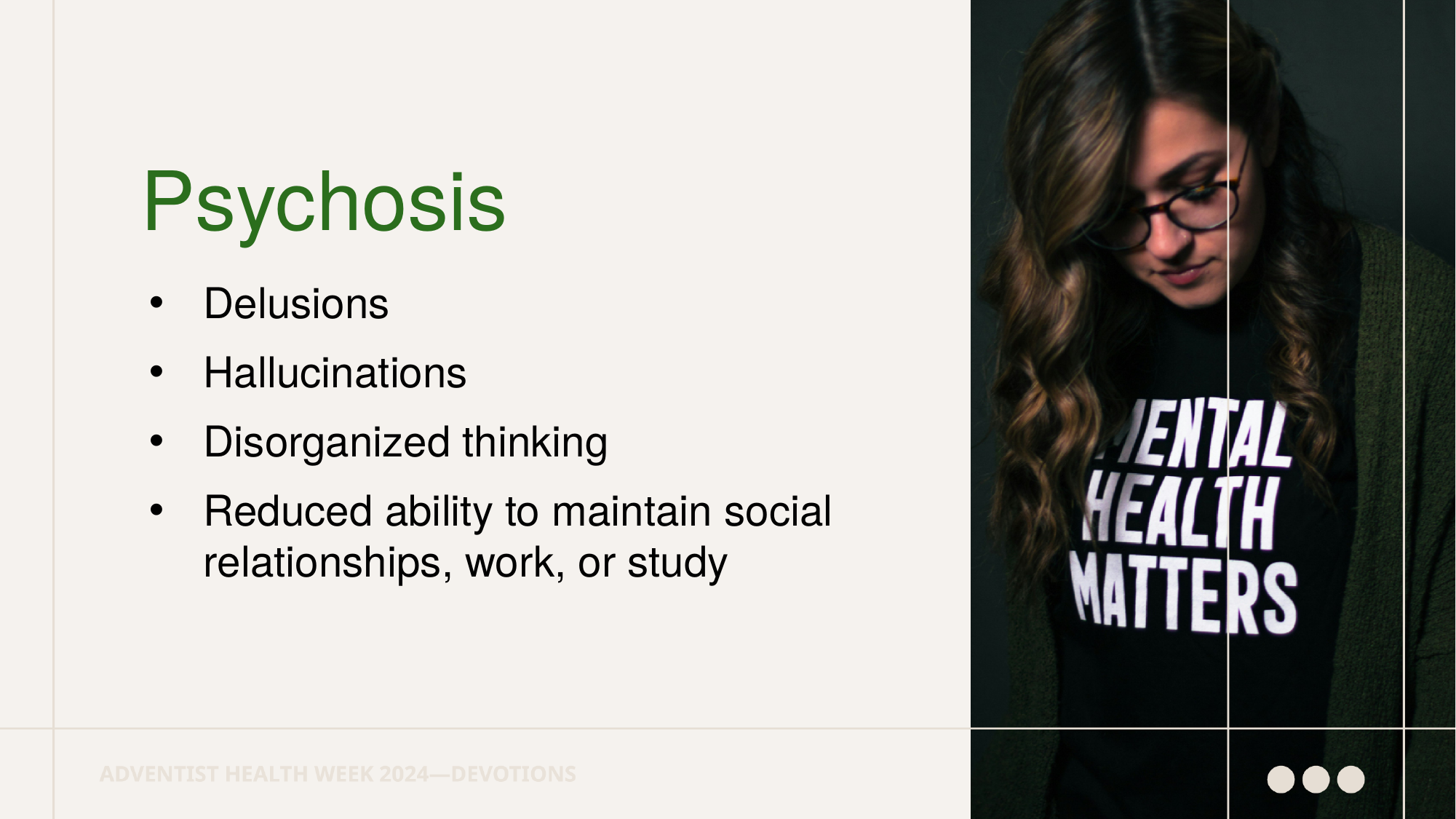

Psychosis
Delusions
Hallucinations
Disorganized thinking
Reduced ability to maintain social relationships, work, or study